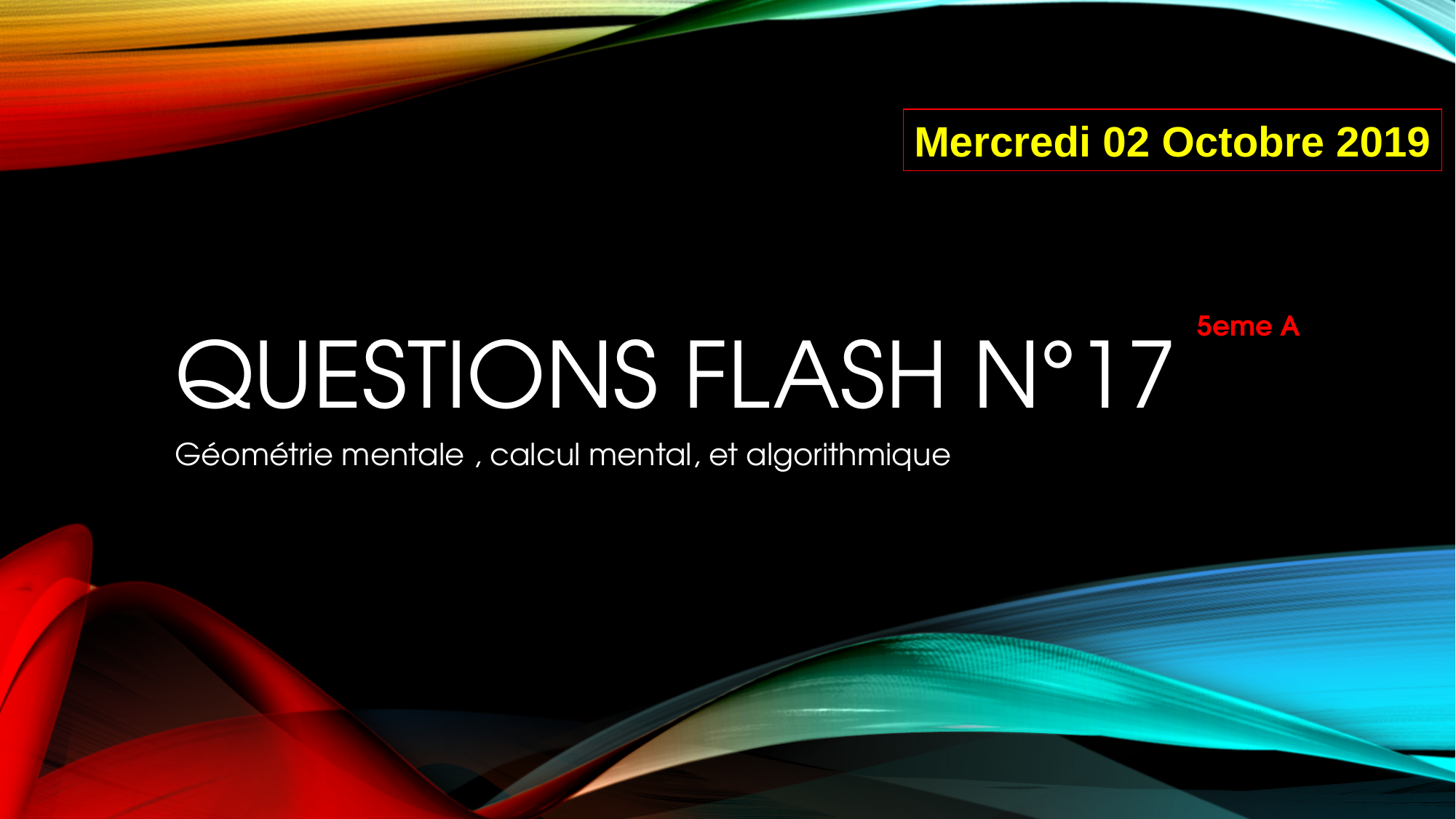

Mercredi 02 Octobre 2019
# Questions FLASH n°17
5eme A
Géométrie mentale , calcul mental, et algorithmique